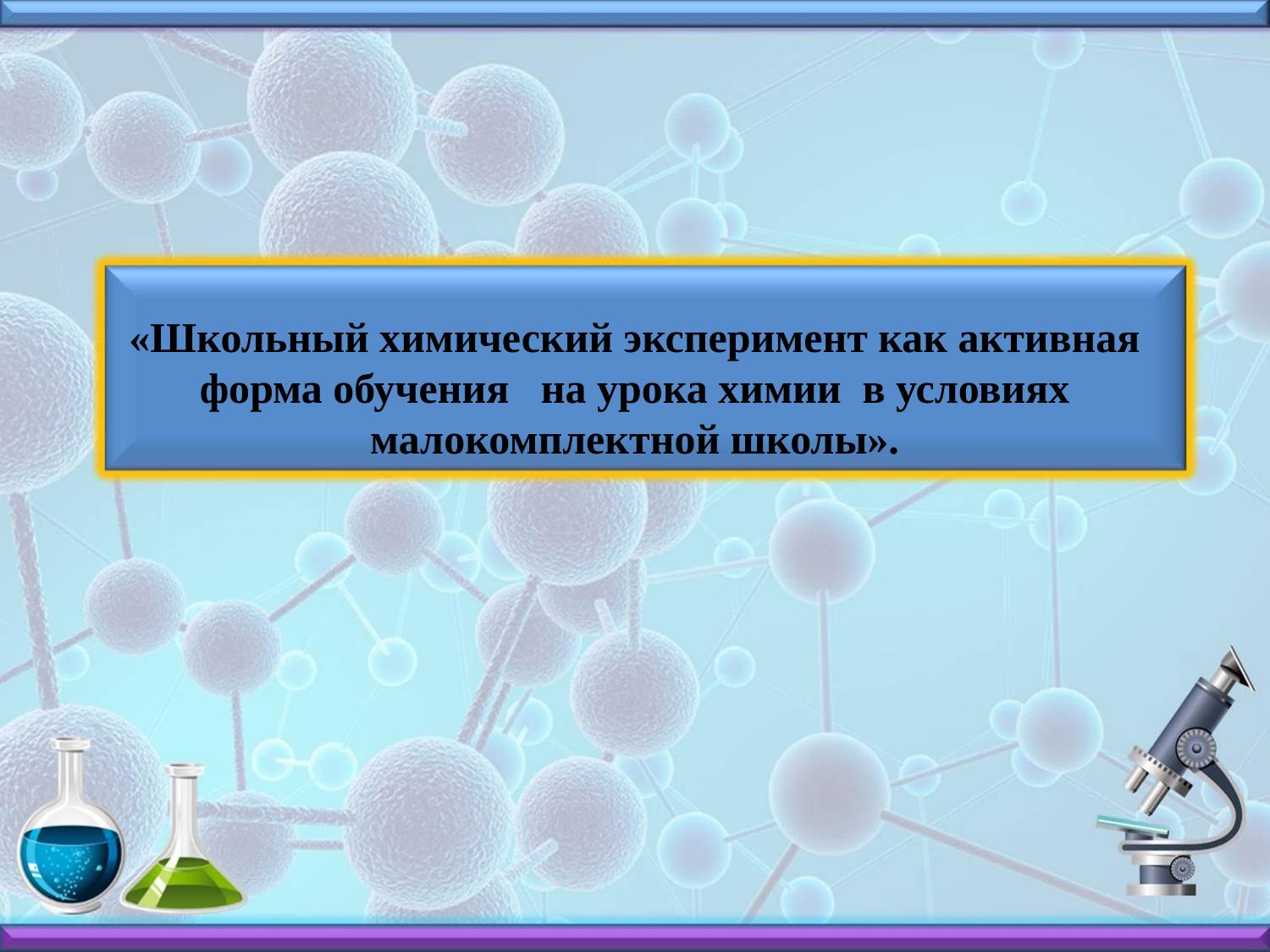

# «Школьный химический эксперимент как активная форма обучения   на урока химии  в условиях малокомплектной школы».